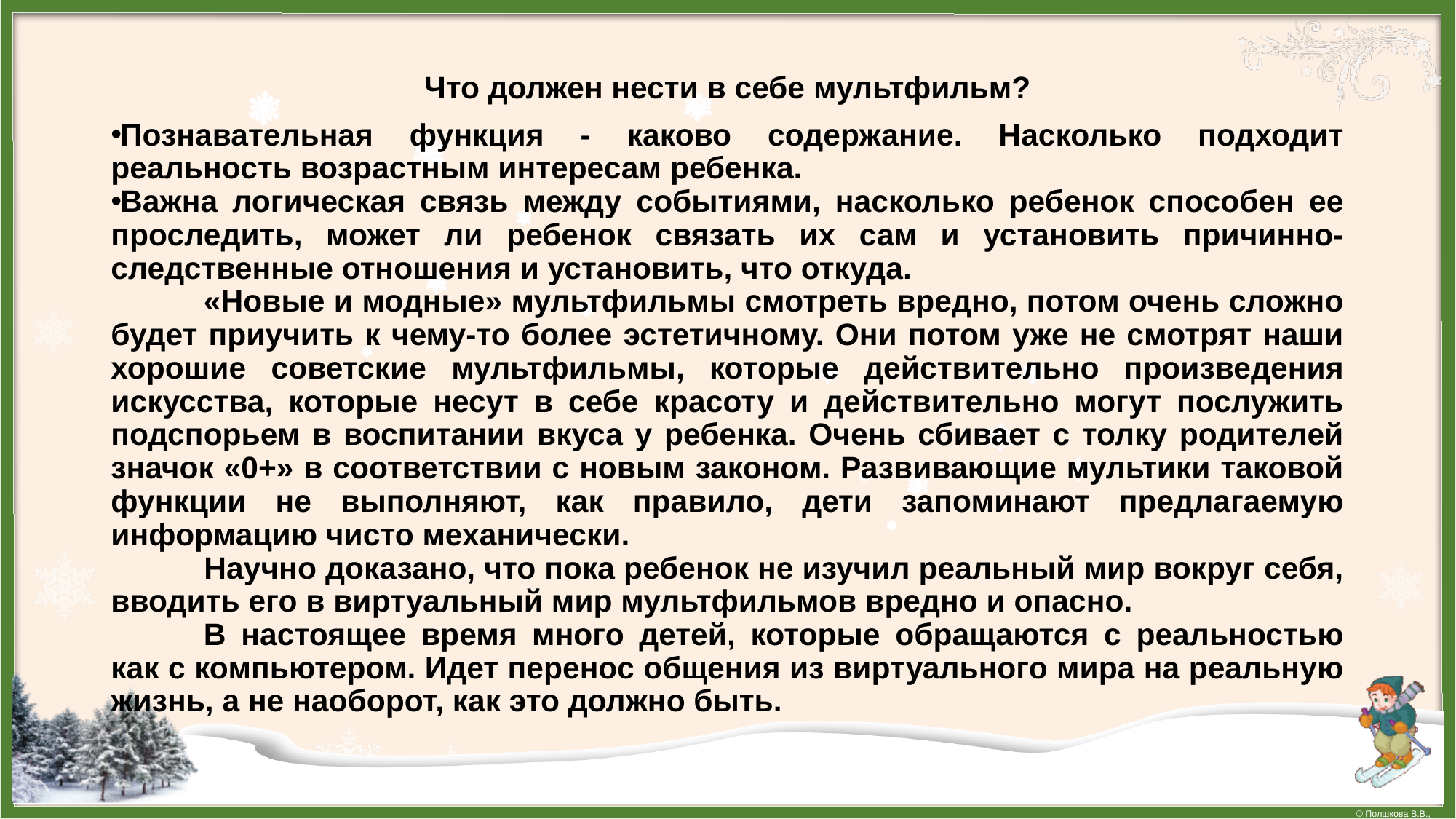

Что должен нести в себе мультфильм?

Познавательная функция - каково содержание. Насколько подходит реальность возрастным интересам ребенка.
Важна логическая связь между событиями, насколько ребенок способен ее проследить, может ли ребенок связать их сам и установить причинно-следственные отношения и установить, что откуда.
	«Новые и модные» мультфильмы смотреть вредно, потом очень сложно будет приучить к чему-то более эстетичному. Они потом уже не смотрят наши хорошие советские мультфильмы, которые действительно произведения искусства, которые несут в себе красоту и действительно могут послужить подспорьем в воспитании вкуса у ребенка. Очень сбивает с толку родителей значок «0+» в соответствии с новым законом. Развивающие мультики таковой функции не выполняют, как правило, дети запоминают предлагаемую информацию чисто механически.
 	Научно доказано, что пока ребенок не изучил реальный мир вокруг себя, вводить его в виртуальный мир мультфильмов вредно и опасно.
	В настоящее время много детей, которые обращаются с реальностью как с компьютером. Идет перенос общения из виртуального мира на реальную жизнь, а не наоборот, как это должно быть.